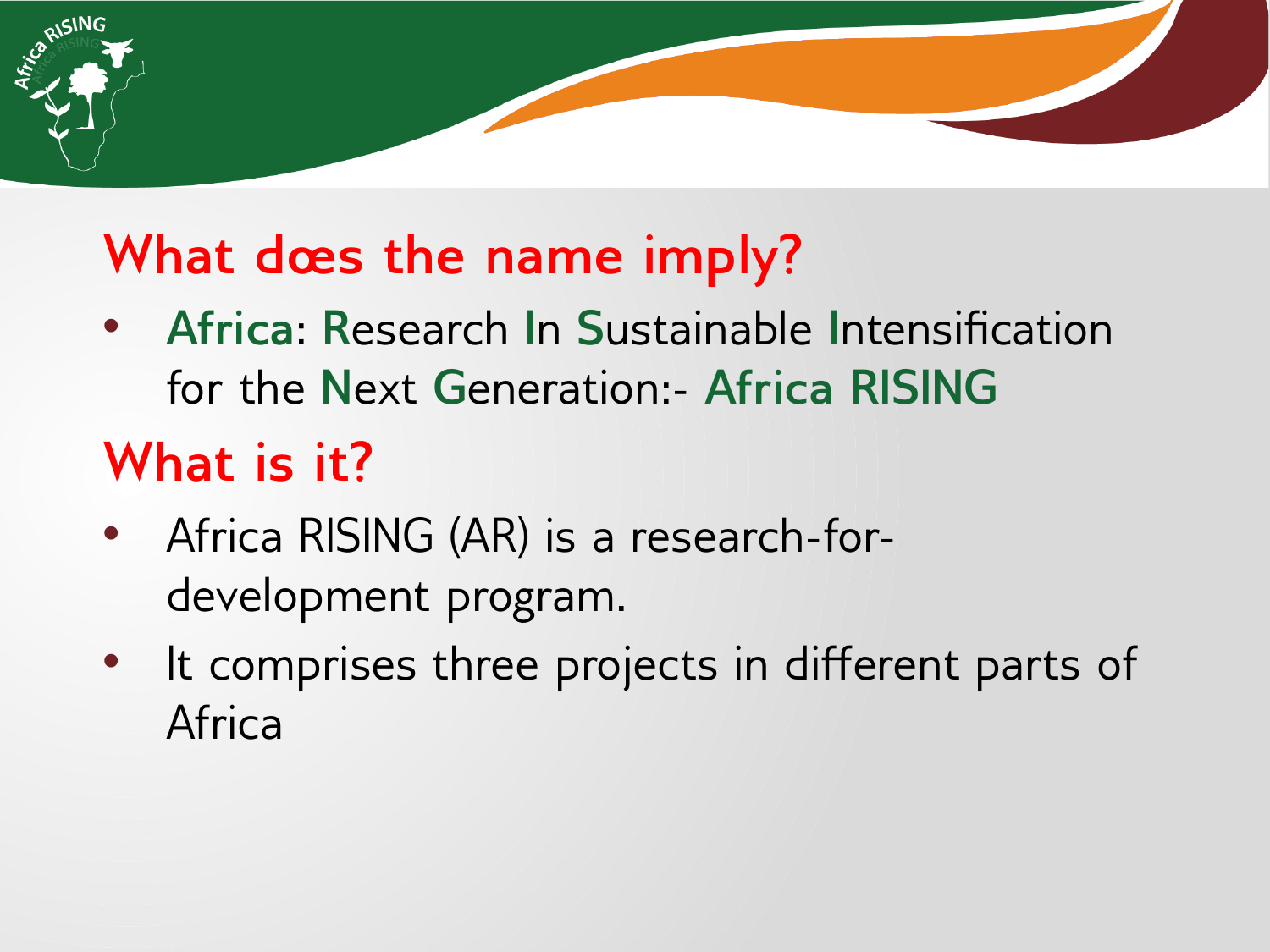

What does the name imply?
Africa: Research In Sustainable Intensification for the Next Generation:- Africa RISING
What is it?
Africa RISING (AR) is a research-for-development program.
It comprises three projects in different parts of Africa